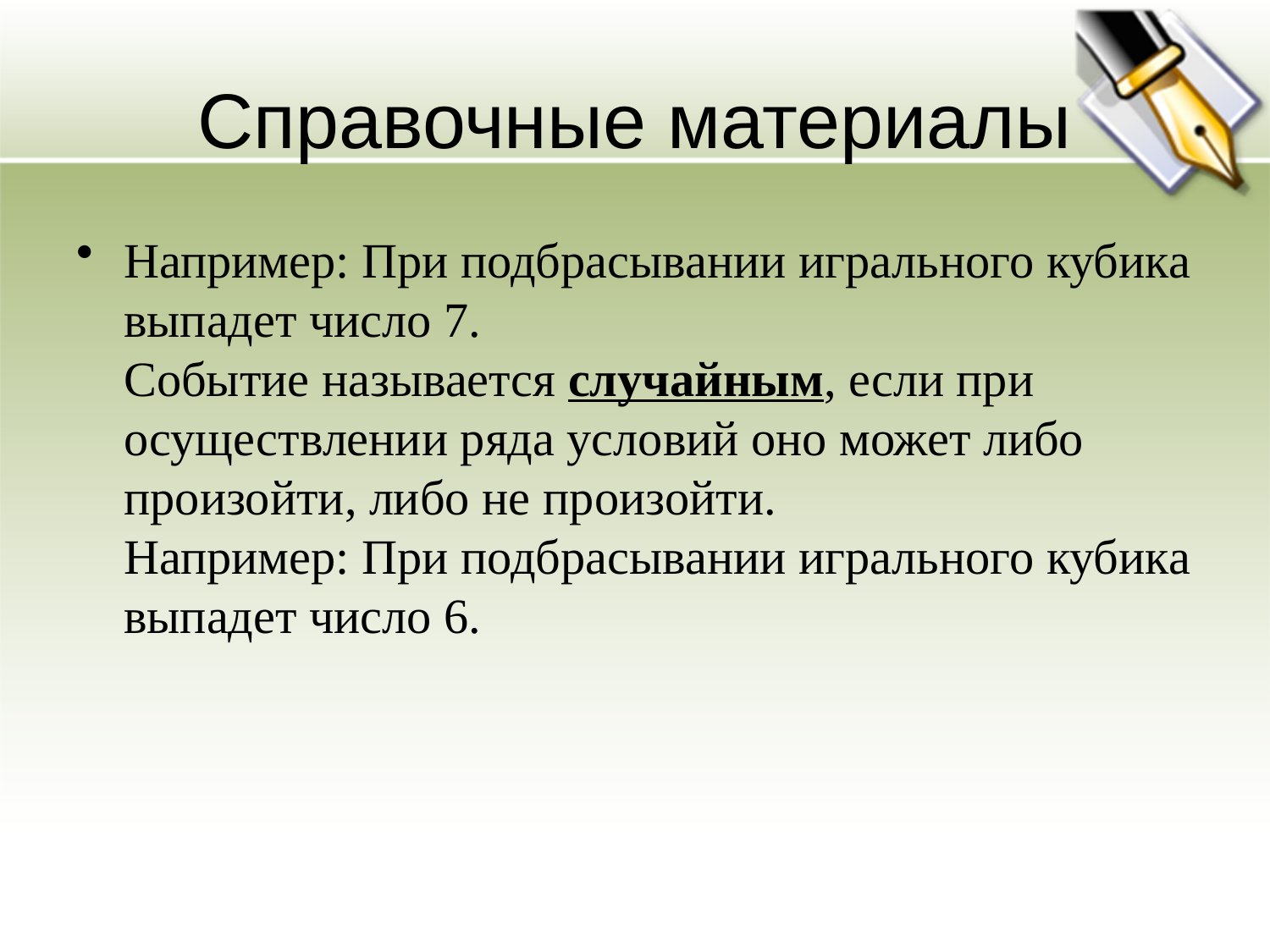

# Справочные материалы
Например: При подбрасывании игрального кубика выпадет число 7.
Событие называется случайным, если при осуществлении ряда условий оно может либо произойти, либо не произойти.
Например: При подбрасывании игрального кубика выпадет число 6.